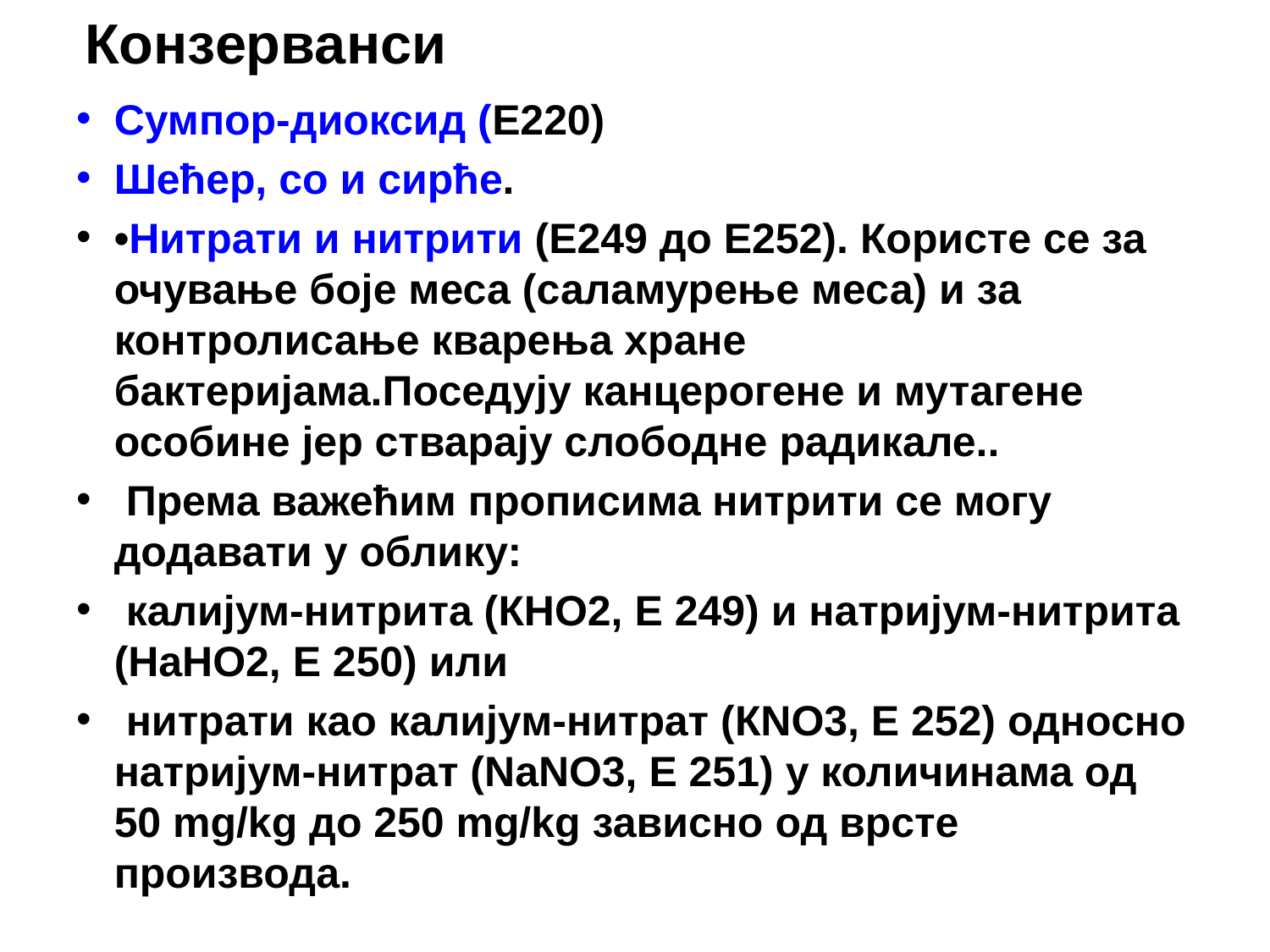

Конзерванси
Сумпор-диоксид (Е220)
Шећер, со и сирће.
•Нитрати и нитрити (Е249 до Е252). Користе се за очување боје меса (саламурење меса) и за контролисање кварења хране бактеријама.Поседују канцерогене и мутагене особине јер стварају слободне радикале..
 Према важећим прописима нитрити се могу додавати у облику:
 калијум-нитрита (КНО2, Е 249) и натријум-нитрита (НаНО2, Е 250) или
 нитрати као калијум-нитрат (КNО3, Е 252) односно натријум-нитрат (NaNO3, Е 251) у количинама од 50 mg/kg до 250 mg/kg зависно од врсте производа.